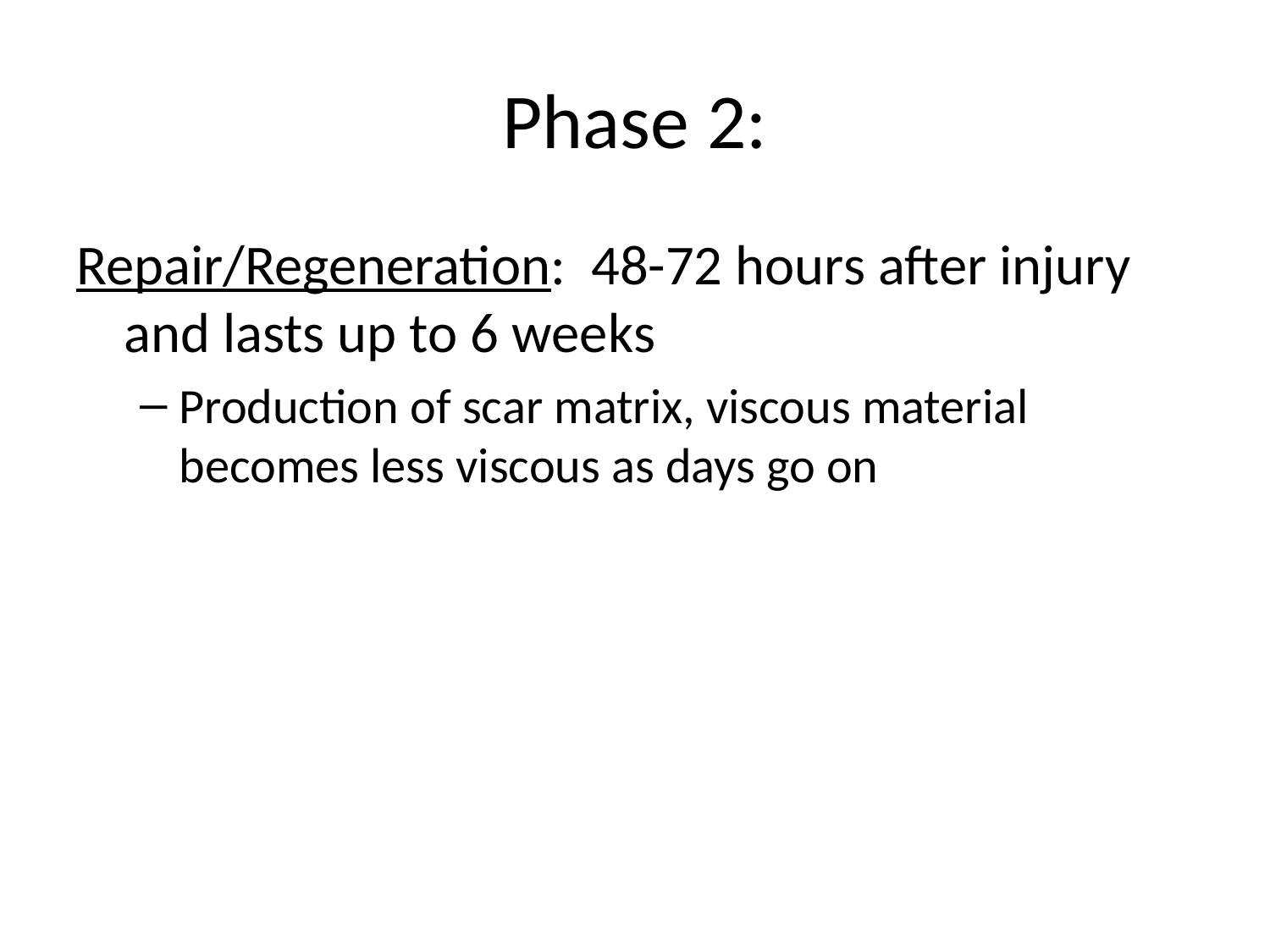

# Phase 2:
Repair/Regeneration:  48-72 hours after injury and lasts up to 6 weeks
Production of scar matrix, viscous material becomes less viscous as days go on